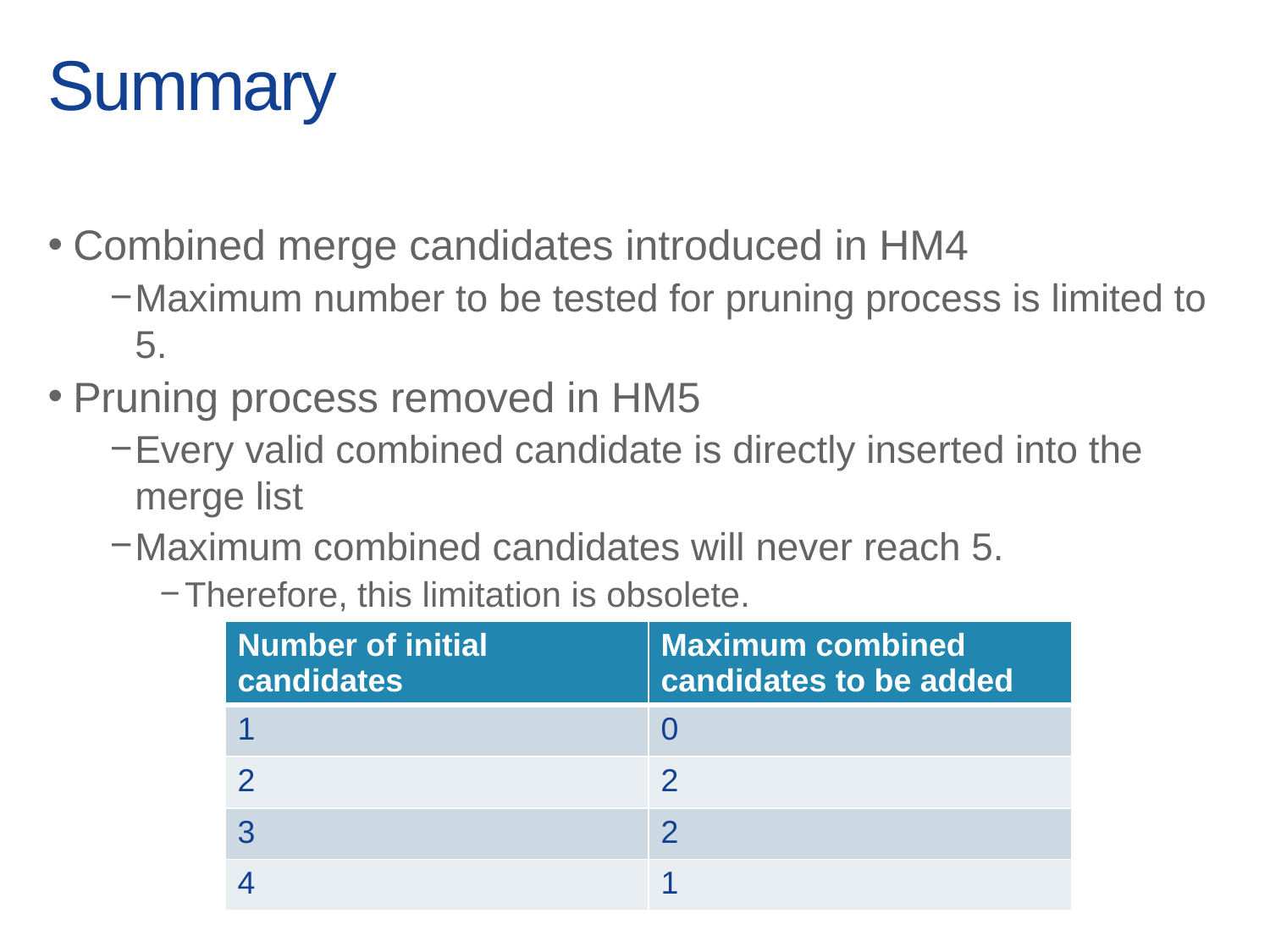

# Summary
Combined merge candidates introduced in HM4
Maximum number to be tested for pruning process is limited to 5.
Pruning process removed in HM5
Every valid combined candidate is directly inserted into the merge list
Maximum combined candidates will never reach 5.
Therefore, this limitation is obsolete.
| Number of initial candidates | Maximum combined candidates to be added |
| --- | --- |
| 1 | 0 |
| 2 | 2 |
| 3 | 2 |
| 4 | 1 |